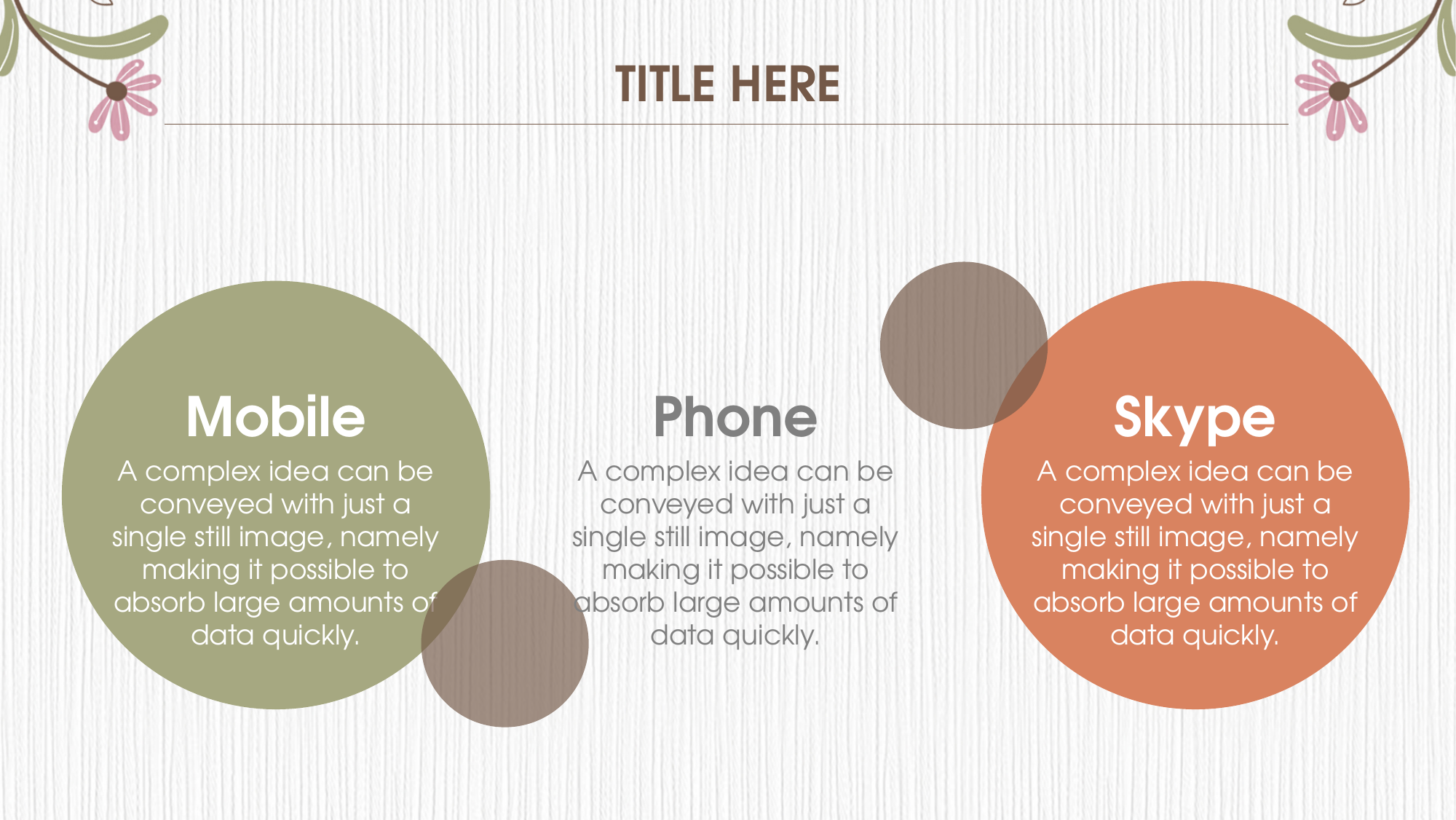

TITLE HERE

Mobile
A complex idea can be conveyed with just a single still image, namely making it possible to absorb large amounts of data quickly.

Phone
A complex idea can be conveyed with just a single still image, namely making it possible to absorb large amounts of data quickly.

Skype
A complex idea can be conveyed with just a single still image, namely making it possible to absorb large amounts of data quickly.